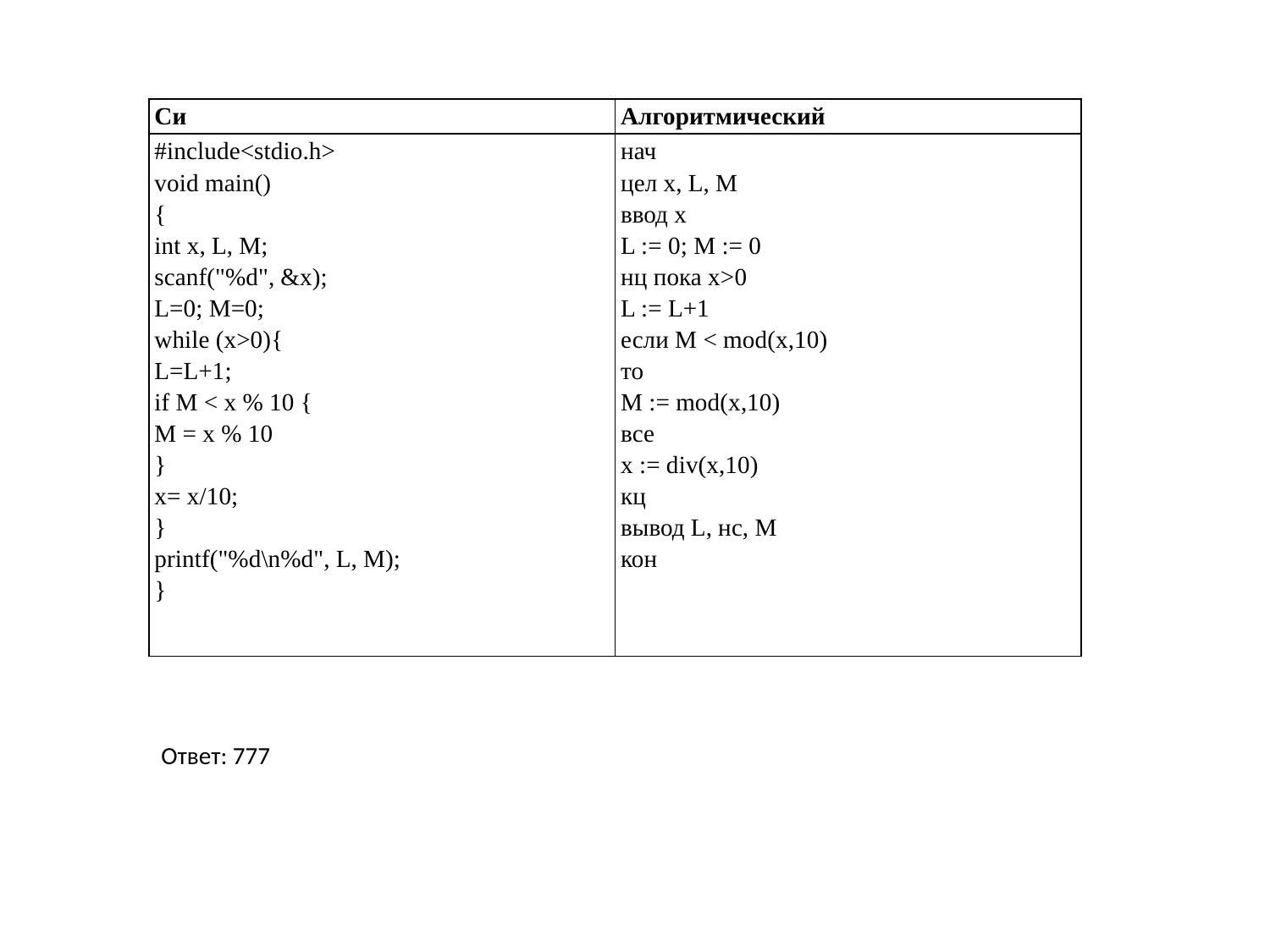

| Си | Алгоритмический |
| --- | --- |
| #include<stdio.h> void main() { int x, L, M; scanf("%d", &x); L=0; M=0; while (x>0){ L=L+1; if M < x % 10 { M = x % 10 } x= x/10; } printf("%d\n%d", L, M); } | нач цел x, L, M ввод x L := 0; M := 0 нц пока x>0 L := L+1 если M < mod(x,10) то M := mod(x,10) все x := div(x,10) кц вывод L, нс, M кон |
Ответ: 777